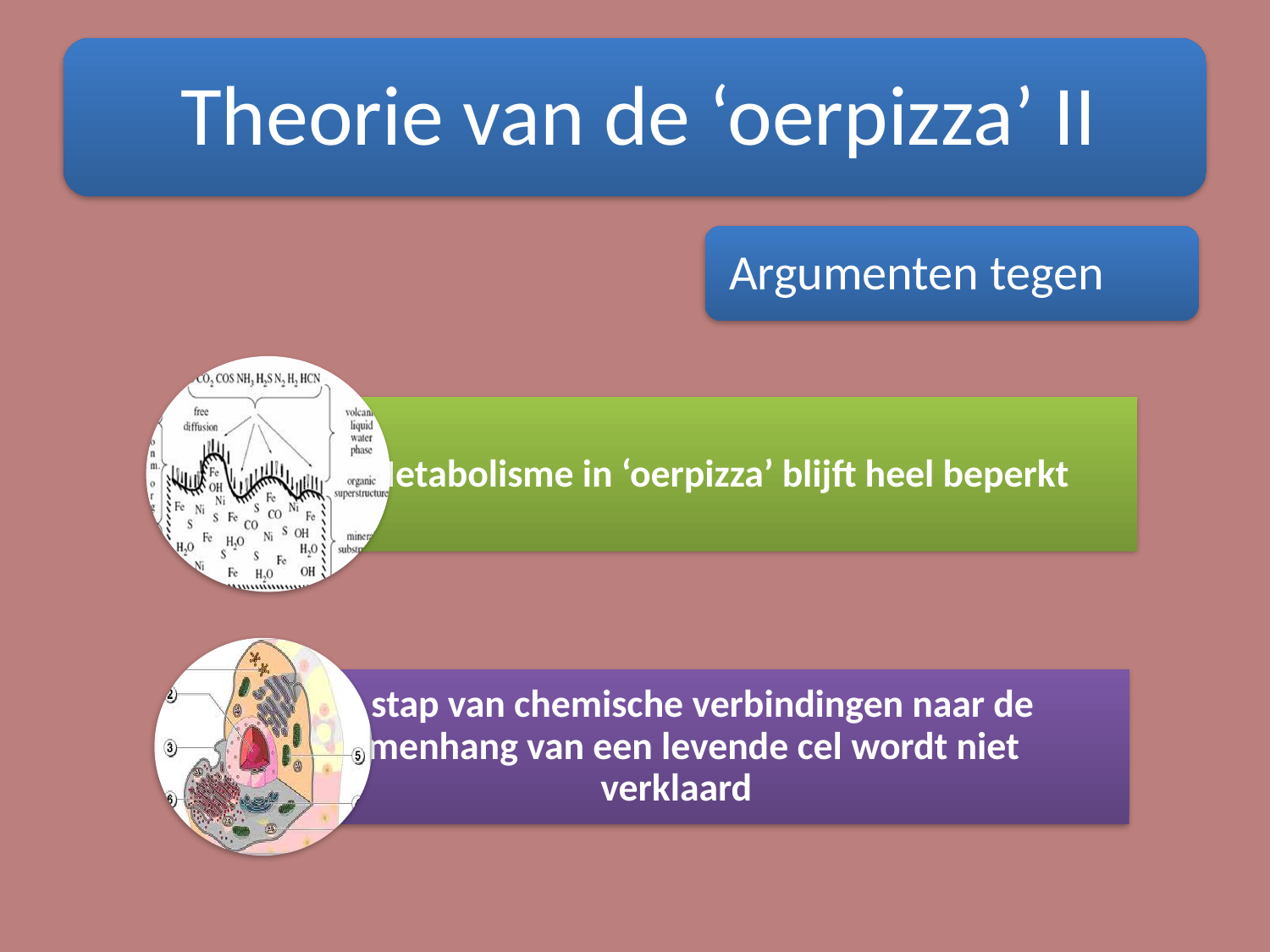

Theorie van de ‘oerpizza’ II
Argumenten tegen
Metabolisme in ‘oerpizza’ blijft heel beperkt
De stap van chemische verbindingen naar de samenhang van een levende cel wordt niet verklaard